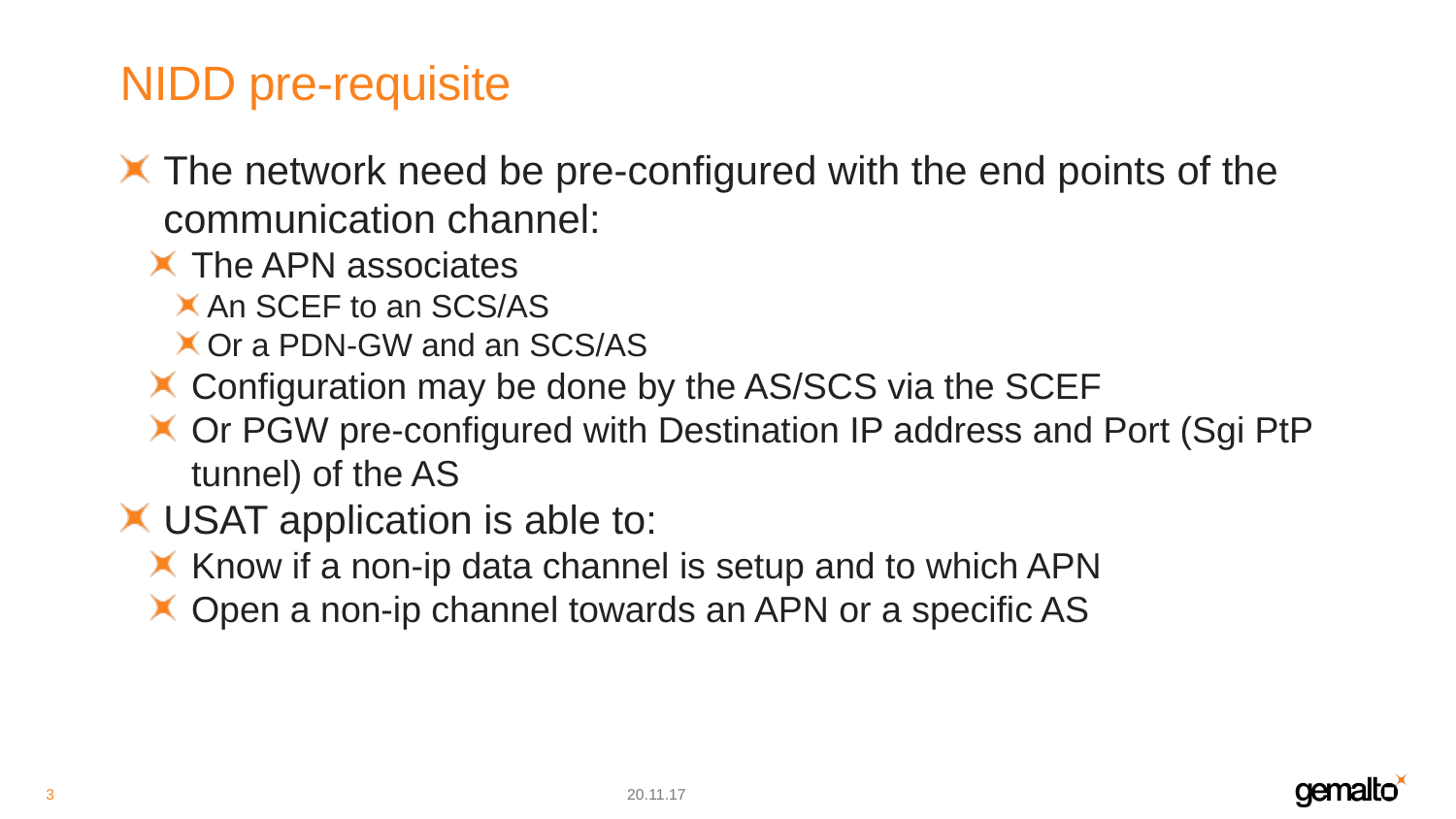

# NIDD pre-requisite
The network need be pre-configured with the end points of the communication channel:
The APN associates
An SCEF to an SCS/AS
Or a PDN-GW and an SCS/AS
Configuration may be done by the AS/SCS via the SCEF
Or PGW pre-configured with Destination IP address and Port (Sgi PtP tunnel) of the AS
USAT application is able to:
Know if a non-ip data channel is setup and to which APN
Open a non-ip channel towards an APN or a specific AS
3
20.11.17